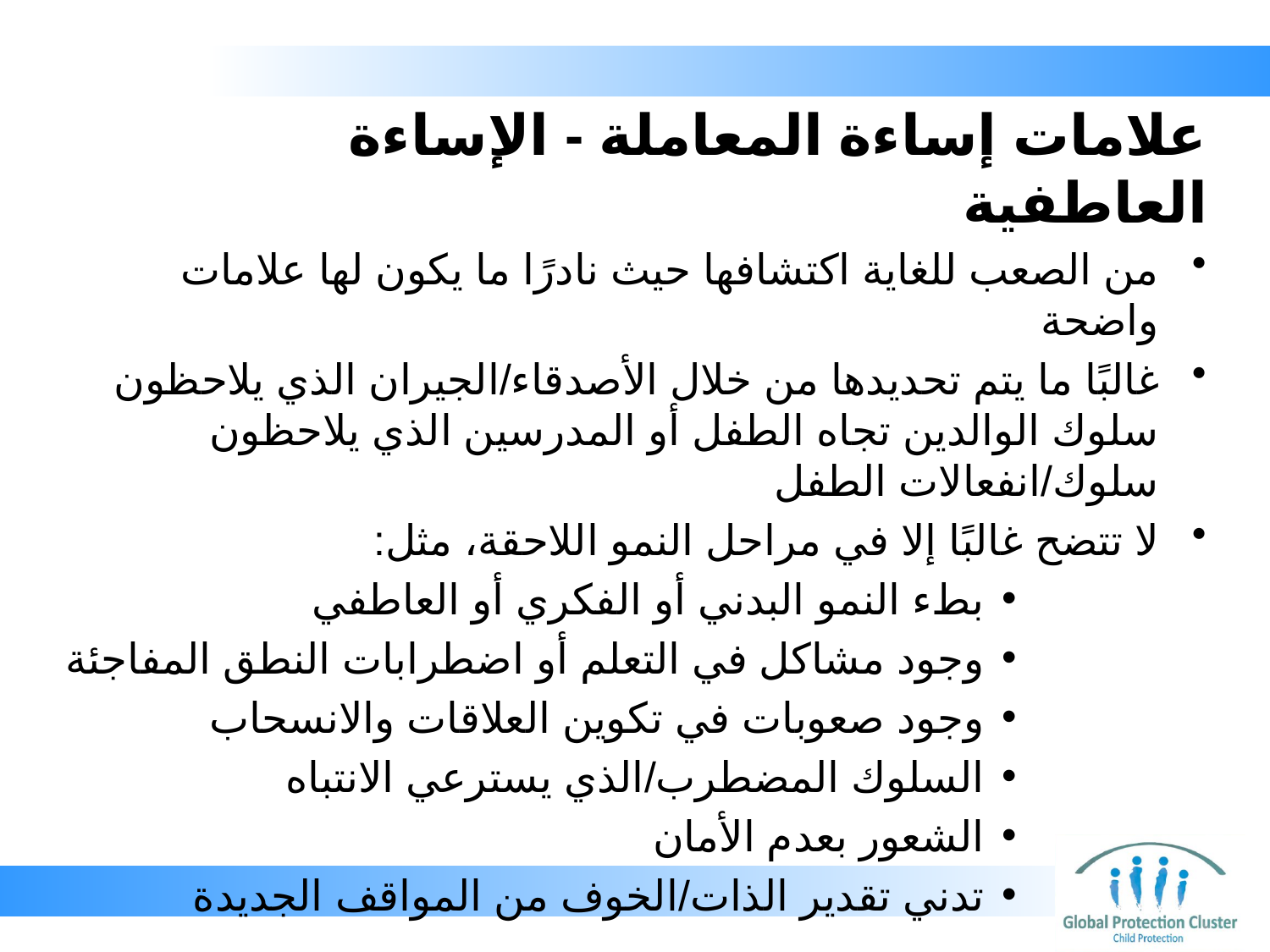

# علامات إساءة المعاملة - الإساءة العاطفية
من الصعب للغاية اكتشافها حيث نادرًا ما يكون لها علامات واضحة
غالبًا ما يتم تحديدها من خلال الأصدقاء/الجيران الذي يلاحظون سلوك الوالدين تجاه الطفل أو المدرسين الذي يلاحظون سلوك/انفعالات الطفل
لا تتضح غالبًا إلا في مراحل النمو اللاحقة، مثل:
بطء النمو البدني أو الفكري أو العاطفي
وجود مشاكل في التعلم أو اضطرابات النطق المفاجئة
وجود صعوبات في تكوين العلاقات والانسحاب
السلوك المضطرب/الذي يسترعي الانتباه
الشعور بعدم الأمان
تدني تقدير الذات/الخوف من المواقف الجديدة